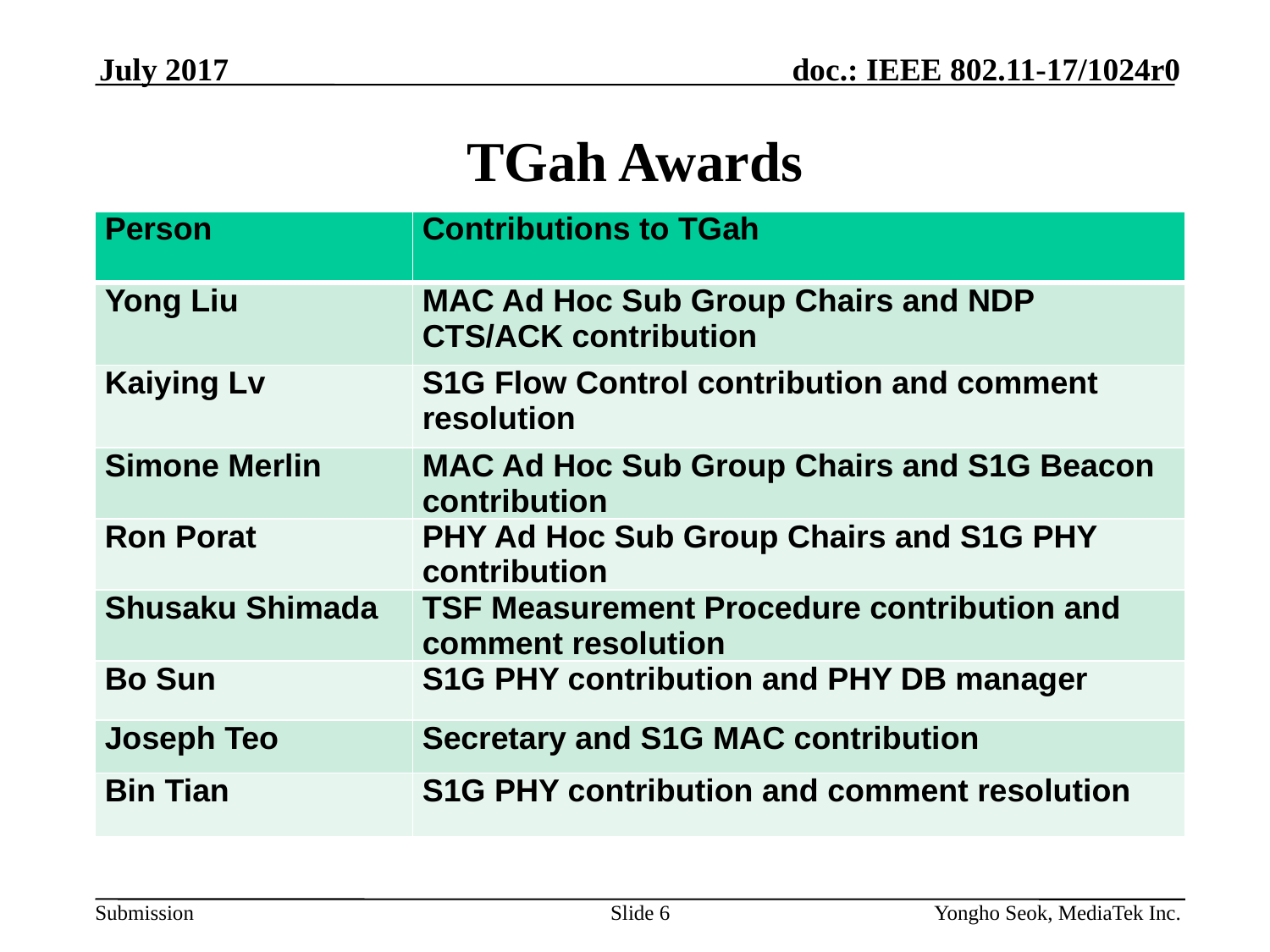

July 2017
# TGah Awards
| Person | Contributions to TGah |
| --- | --- |
| Yong Liu | MAC Ad Hoc Sub Group Chairs and NDP CTS/ACK contribution |
| Kaiying Lv | S1G Flow Control contribution and comment resolution |
| Simone Merlin | MAC Ad Hoc Sub Group Chairs and S1G Beacon contribution |
| Ron Porat | PHY Ad Hoc Sub Group Chairs and S1G PHY contribution |
| Shusaku Shimada | TSF Measurement Procedure contribution and comment resolution |
| Bo Sun | S1G PHY contribution and PHY DB manager |
| Joseph Teo | Secretary and S1G MAC contribution |
| Bin Tian | S1G PHY contribution and comment resolution |
Slide 6
Yongho Seok, MediaTek Inc.